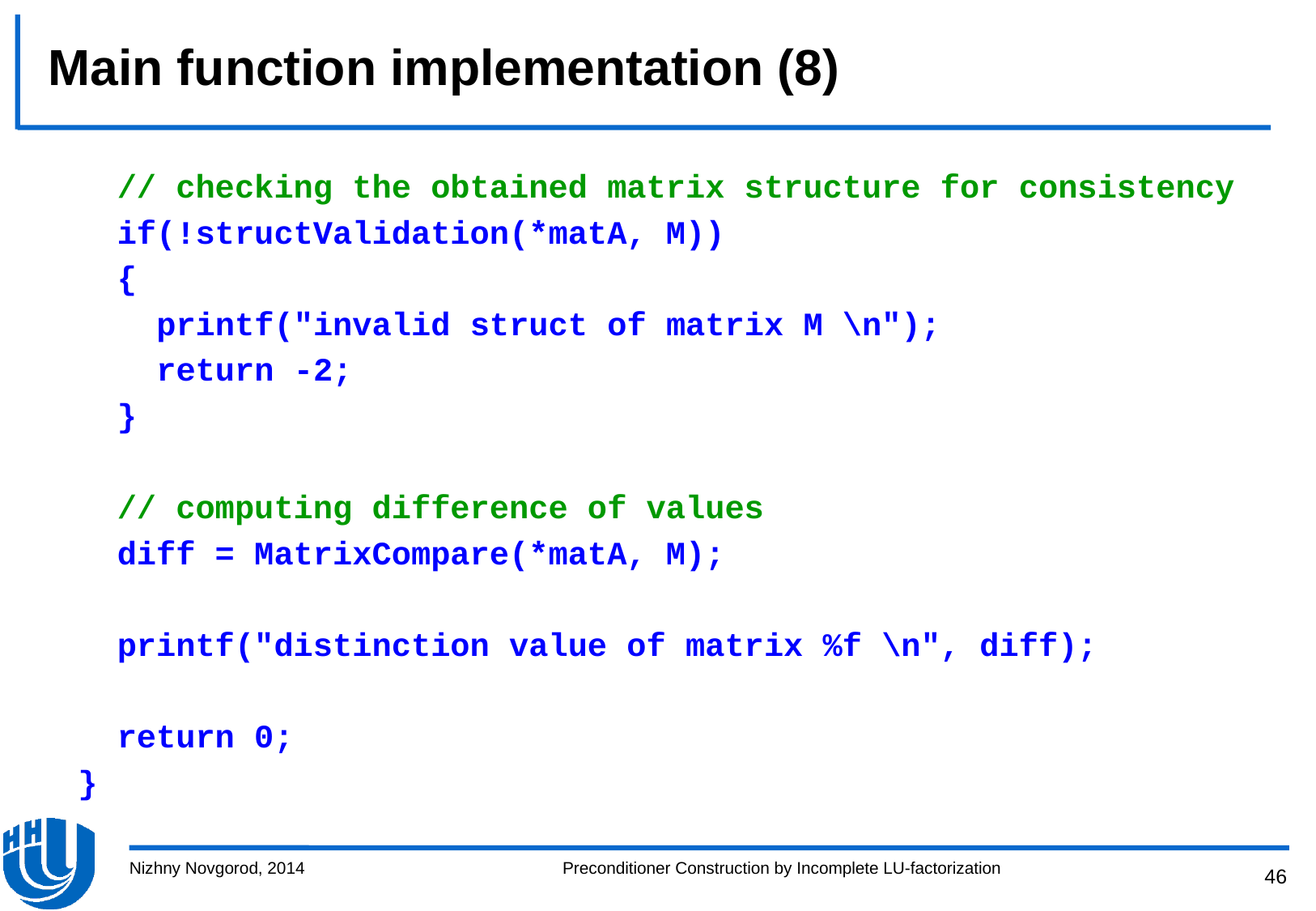

# Main function implementation (8)
  // checking the obtained matrix structure for consistency
  if(!structValidation(*matA, M))
  {
    printf("invalid struct of matrix M \n");
    return -2;
  }

  // computing difference of values
  diff = MatrixCompare(*matA, M);

  printf("distinction value of matrix %f \n", diff);

  return 0;
}
Nizhny Novgorod, 2014
Preconditioner Construction by Incomplete LU-factorization